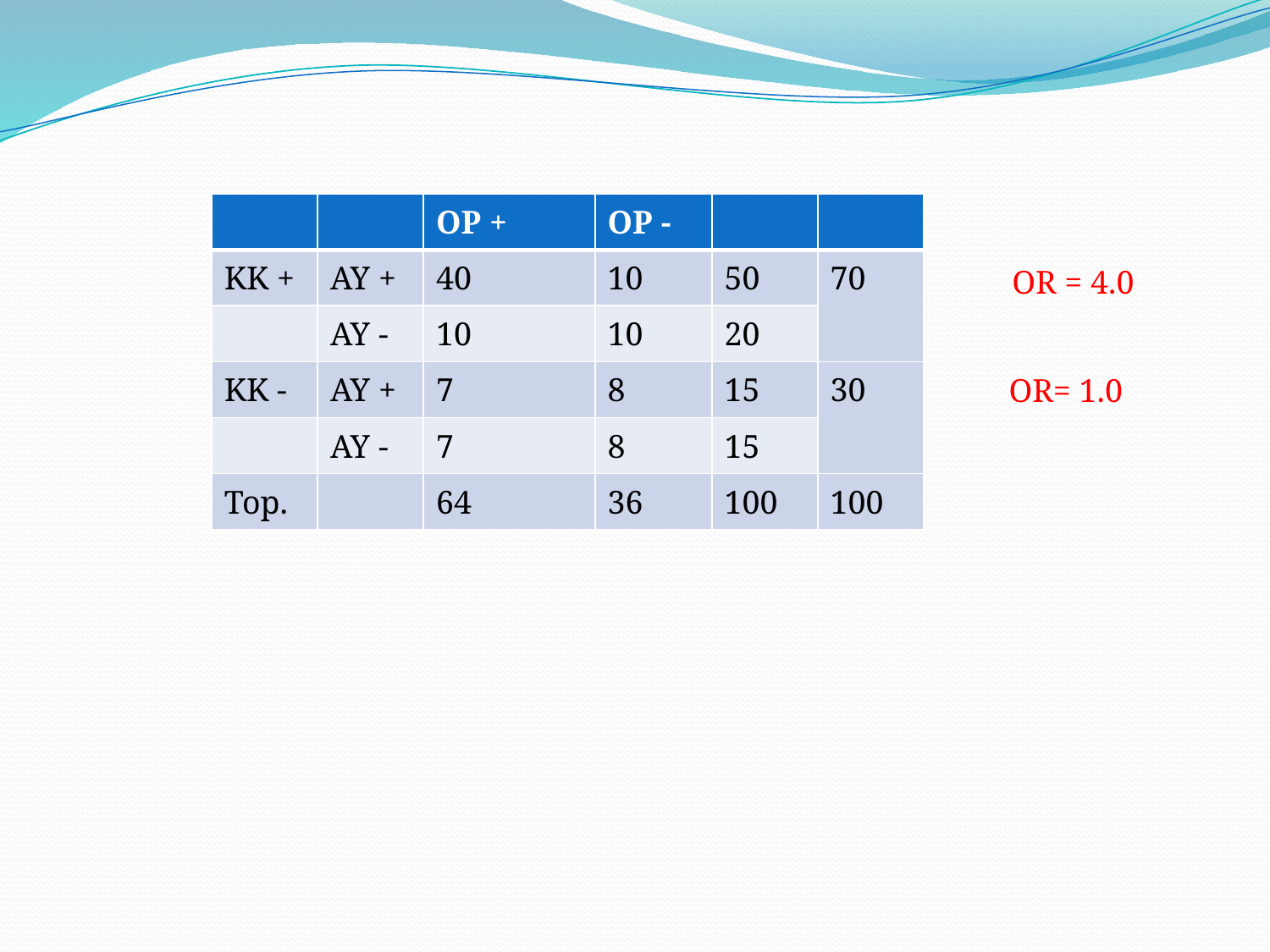

#
|  |  | OP + | OP - |  |  |
| --- | --- | --- | --- | --- | --- |
| KK + | AY + | 40 | 10 | 50 | 70 |
|  | AY - | 10 | 10 | 20 |  |
| KK - | AY + | 7 | 8 | 15 | 30 |
|  | AY - | 7 | 8 | 15 |  |
| Top. |  | 64 | 36 | 100 | 100 |
OR = 4.0
OR= 1.0